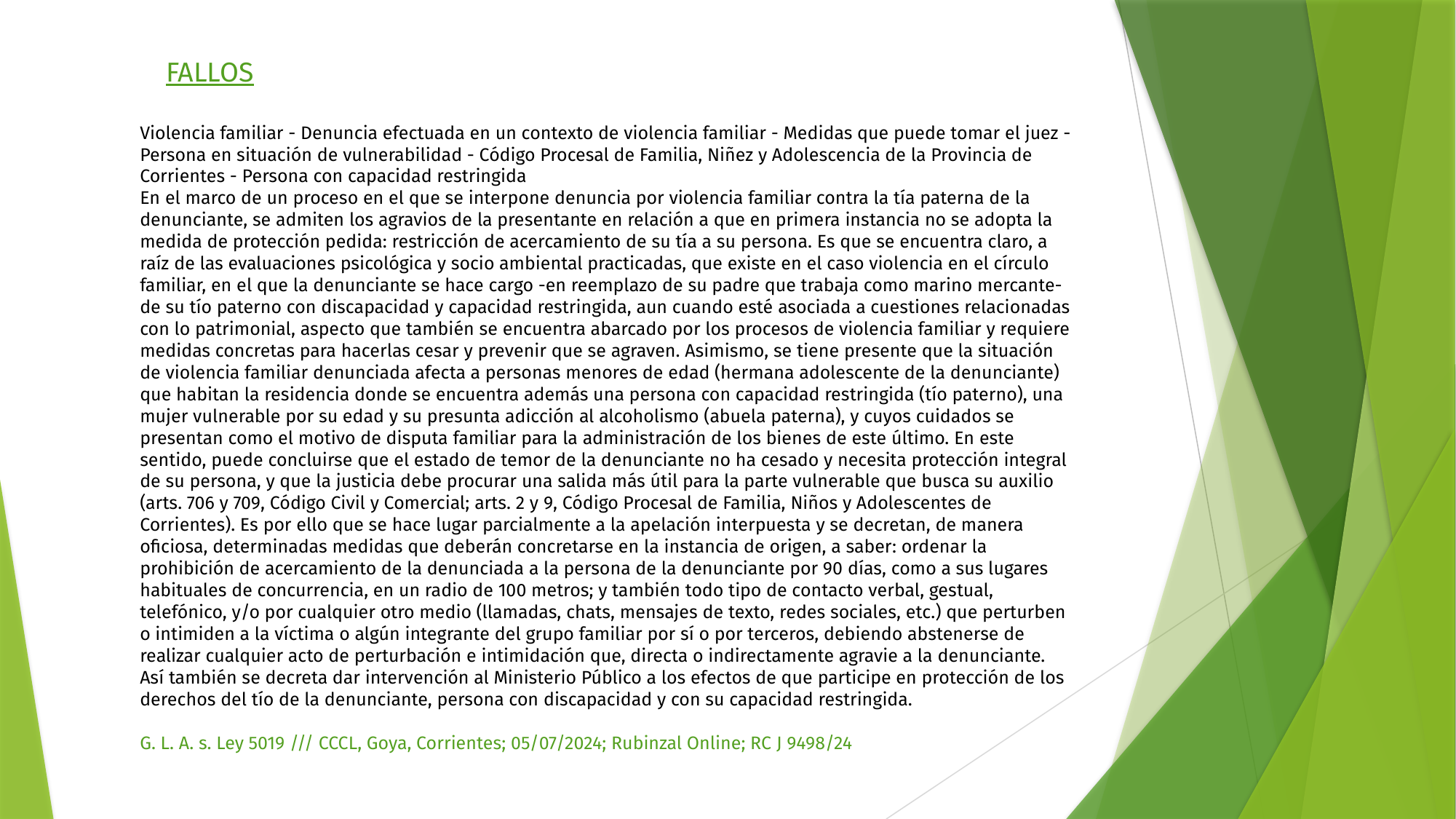

FALLOS
Violencia familiar - Denuncia efectuada en un contexto de violencia familiar - Medidas que puede tomar el juez - Persona en situación de vulnerabilidad - Código Procesal de Familia, Niñez y Adolescencia de la Provincia de Corrientes - Persona con capacidad restringida
En el marco de un proceso en el que se interpone denuncia por violencia familiar contra la tía paterna de la denunciante, se admiten los agravios de la presentante en relación a que en primera instancia no se adopta la medida de protección pedida: restricción de acercamiento de su tía a su persona. Es que se encuentra claro, a raíz de las evaluaciones psicológica y socio ambiental practicadas, que existe en el caso violencia en el círculo familiar, en el que la denunciante se hace cargo -en reemplazo de su padre que trabaja como marino mercante- de su tío paterno con discapacidad y capacidad restringida, aun cuando esté asociada a cuestiones relacionadas con lo patrimonial, aspecto que también se encuentra abarcado por los procesos de violencia familiar y requiere medidas concretas para hacerlas cesar y prevenir que se agraven. Asimismo, se tiene presente que la situación de violencia familiar denunciada afecta a personas menores de edad (hermana adolescente de la denunciante) que habitan la residencia donde se encuentra además una persona con capacidad restringida (tío paterno), una mujer vulnerable por su edad y su presunta adicción al alcoholismo (abuela paterna), y cuyos cuidados se presentan como el motivo de disputa familiar para la administración de los bienes de este último. En este sentido, puede concluirse que el estado de temor de la denunciante no ha cesado y necesita protección integral de su persona, y que la justicia debe procurar una salida más útil para la parte vulnerable que busca su auxilio (arts. 706 y 709, Código Civil y Comercial; arts. 2 y 9, Código Procesal de Familia, Niños y Adolescentes de Corrientes). Es por ello que se hace lugar parcialmente a la apelación interpuesta y se decretan, de manera oficiosa, determinadas medidas que deberán concretarse en la instancia de origen, a saber: ordenar la prohibición de acercamiento de la denunciada a la persona de la denunciante por 90 días, como a sus lugares habituales de concurrencia, en un radio de 100 metros; y también todo tipo de contacto verbal, gestual, telefónico, y/o por cualquier otro medio (llamadas, chats, mensajes de texto, redes sociales, etc.) que perturben o intimiden a la víctima o algún integrante del grupo familiar por sí o por terceros, debiendo abstenerse de realizar cualquier acto de perturbación e intimidación que, directa o indirectamente agravie a la denunciante. Así también se decreta dar intervención al Ministerio Público a los efectos de que participe en protección de los derechos del tío de la denunciante, persona con discapacidad y con su capacidad restringida.

G. L. A. s. Ley 5019 /// CCCL, Goya, Corrientes; 05/07/2024; Rubinzal Online; RC J 9498/24